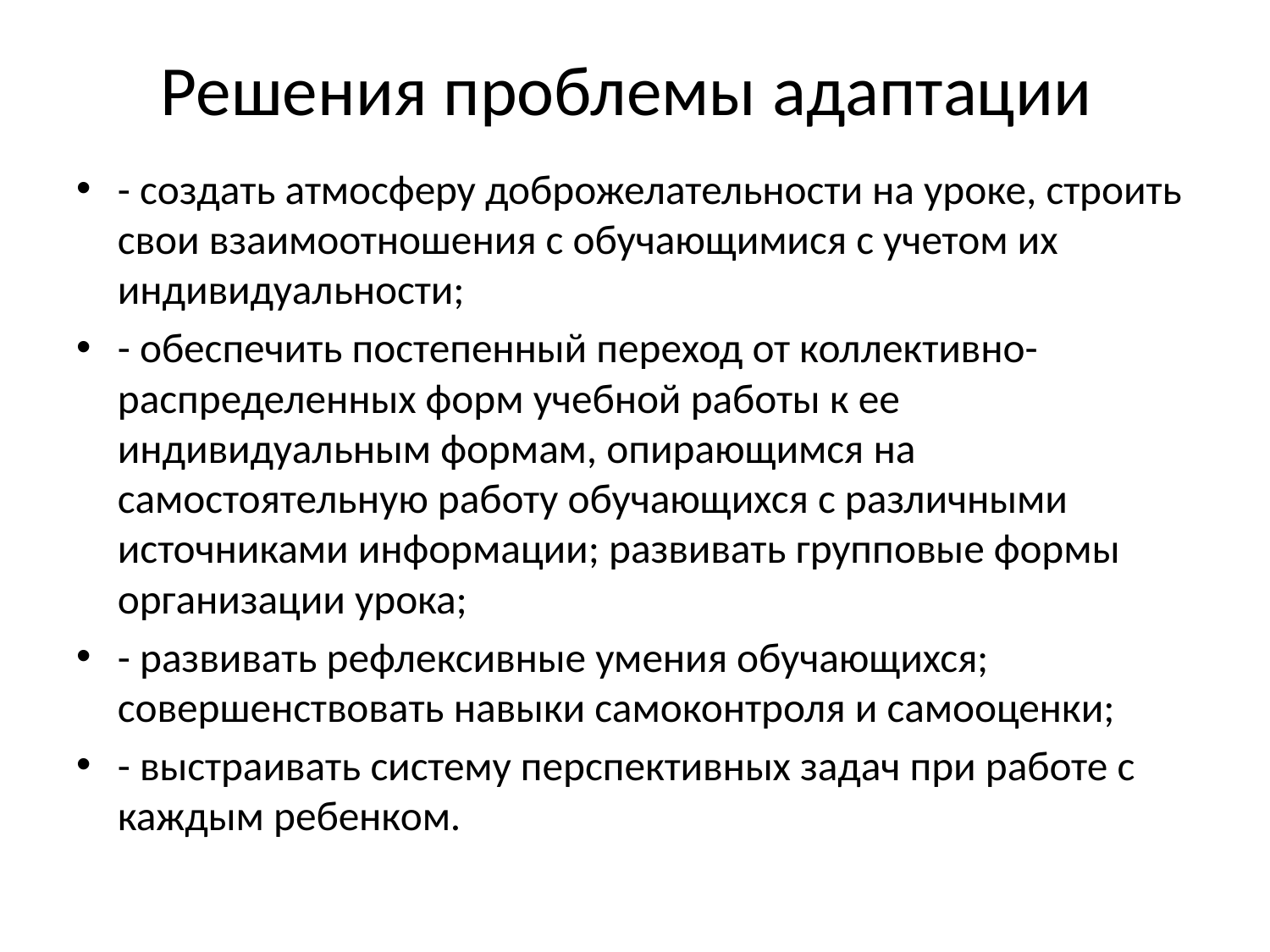

# Решения проблемы адаптации
- создать атмосферу доброжелательности на уроке, строить свои взаимоотношения с обучающимися с учетом их индивидуальности;
- обеспечить постепенный переход от коллективно-распределенных форм учебной работы к ее индивидуальным формам, опирающимся на самостоятельную работу обучающихся с различными источниками информации; развивать групповые формы организации урока;
- развивать рефлексивные умения обучающихся; совершенствовать навыки самоконтроля и самооценки;
- выстраивать систему перспективных задач при работе с каждым ребенком.